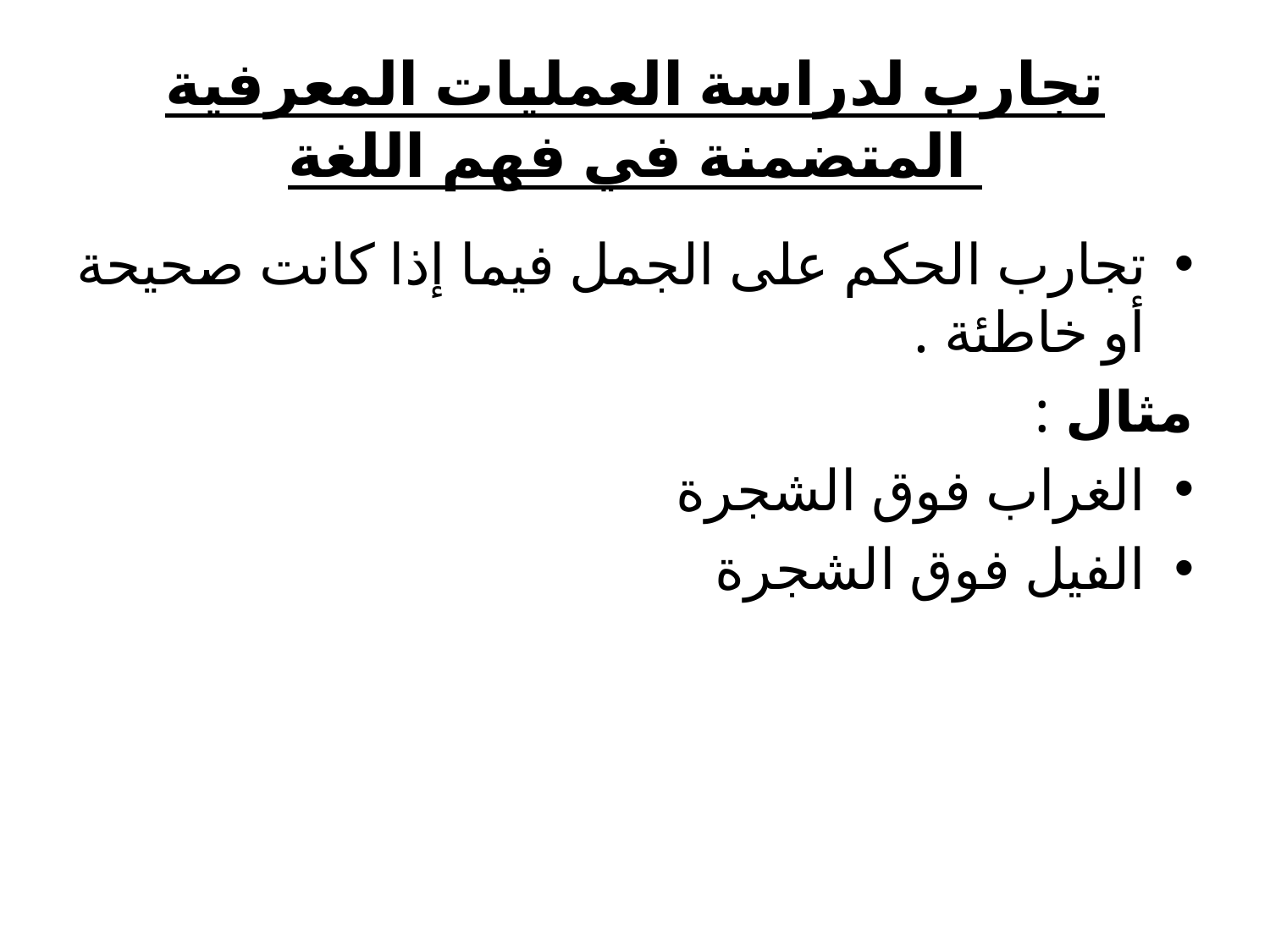

# تجارب لدراسة العمليات المعرفية المتضمنة في فهم اللغة
تجارب الحكم على الجمل فيما إذا كانت صحيحة أو خاطئة .
مثال :
الغراب فوق الشجرة
الفيل فوق الشجرة